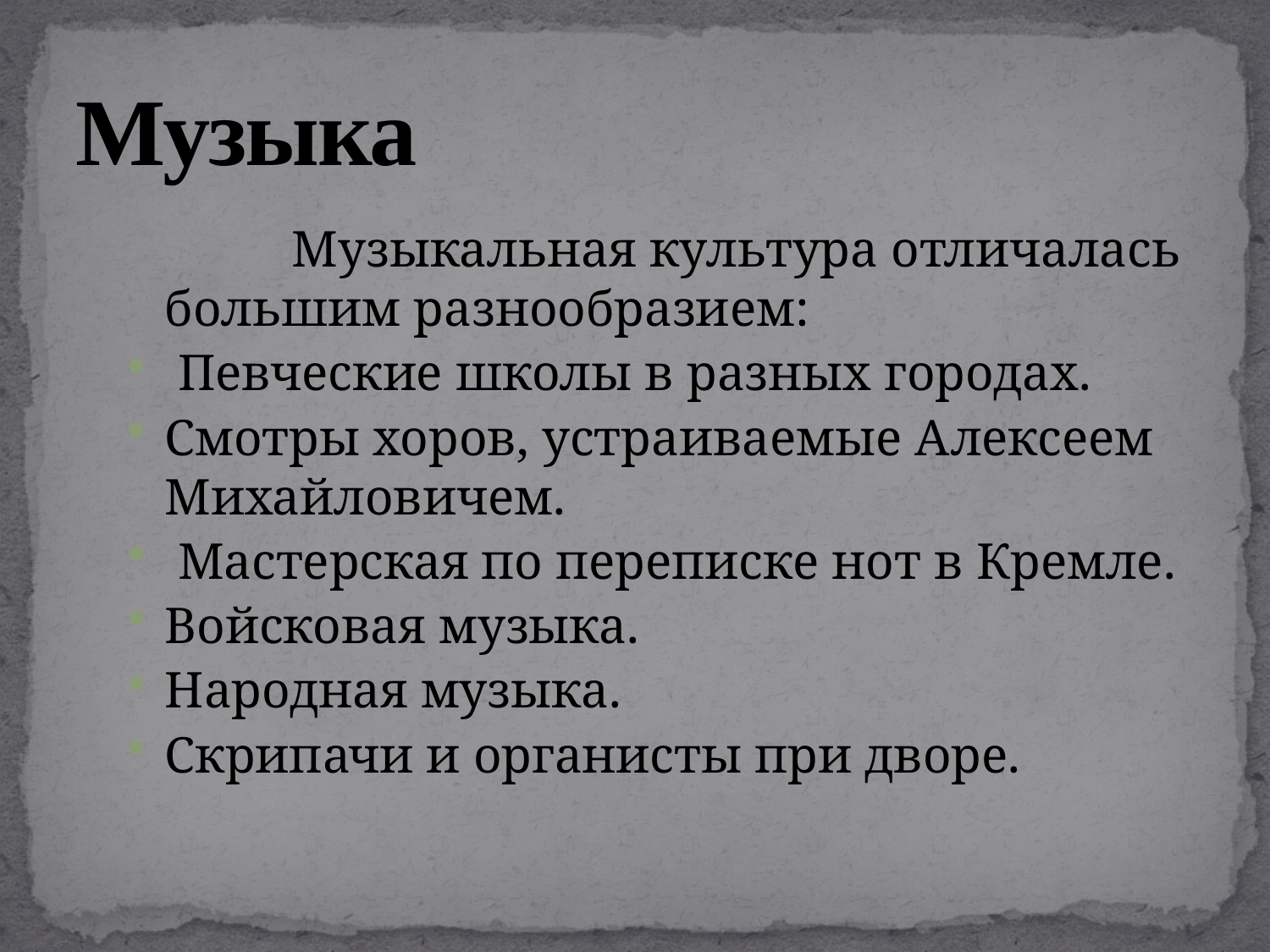

# Музыка
		Музыкальная культура отличалась большим разнообразием:
 Певческие школы в разных городах.
Смотры хоров, устраиваемые Алексеем Михайловичем.
 Мастерская по переписке нот в Кремле.
Войсковая музыка.
Народная музыка.
Скрипачи и органисты при дворе.